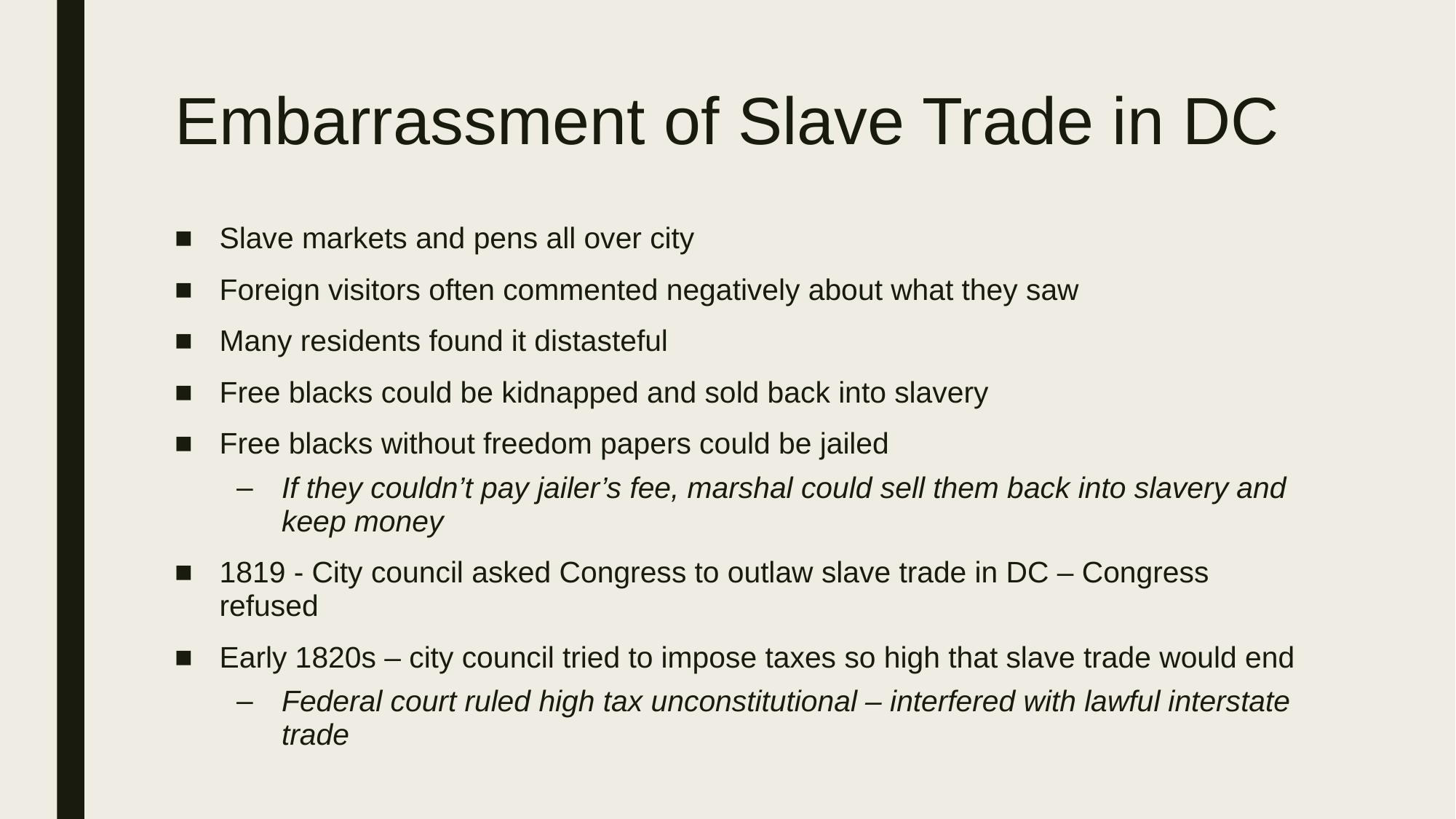

# Embarrassment of Slave Trade in DC
Slave markets and pens all over city
Foreign visitors often commented negatively about what they saw
Many residents found it distasteful
Free blacks could be kidnapped and sold back into slavery
Free blacks without freedom papers could be jailed
If they couldn’t pay jailer’s fee, marshal could sell them back into slavery and keep money
1819 - City council asked Congress to outlaw slave trade in DC – Congress refused
Early 1820s – city council tried to impose taxes so high that slave trade would end
Federal court ruled high tax unconstitutional – interfered with lawful interstate trade